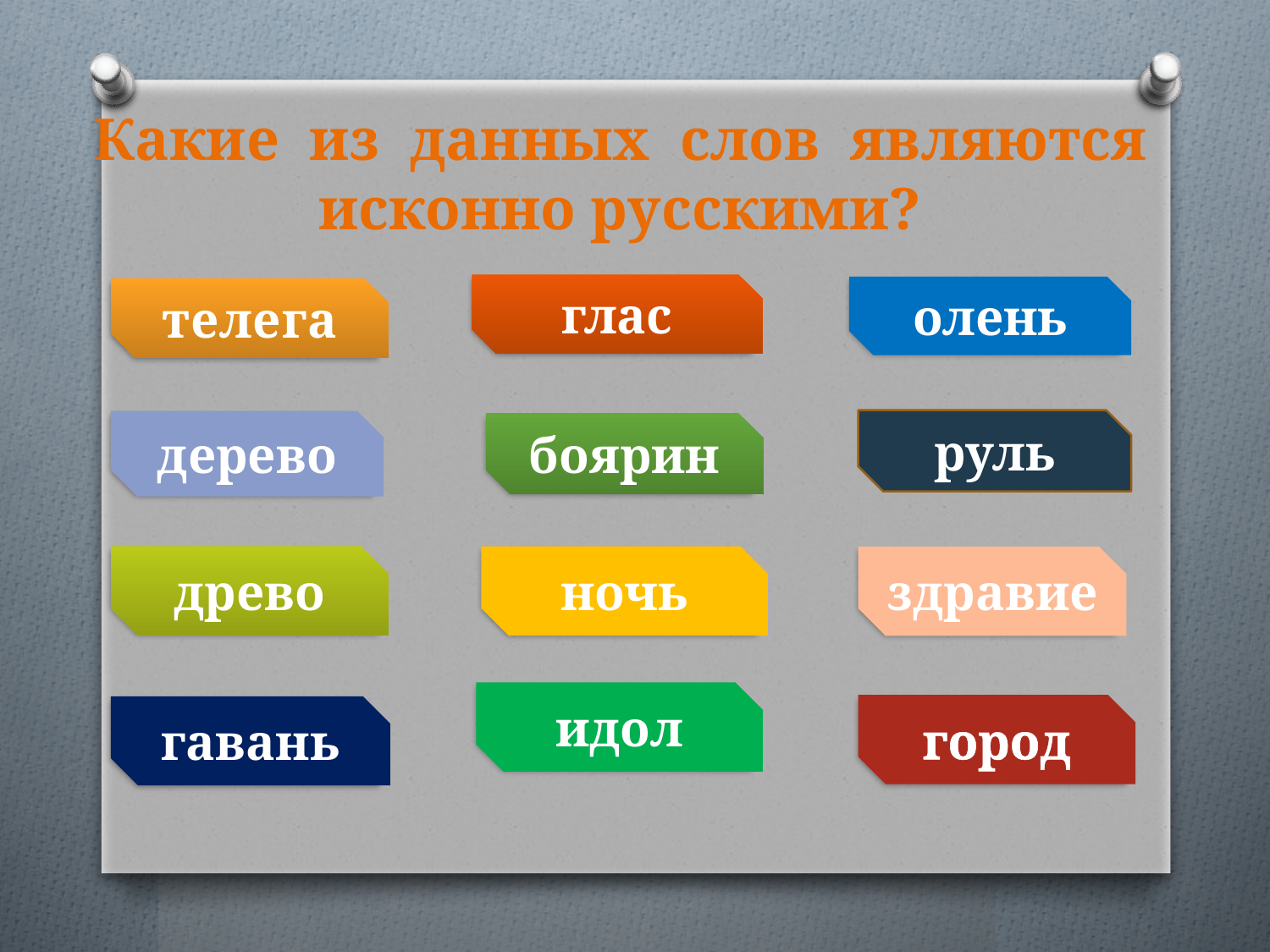

Какие  из  данных  слов  являются исконно русскими?
глас
олень
телега
руль
дерево
боярин
древо
ночь
здравие
идол
город
гавань